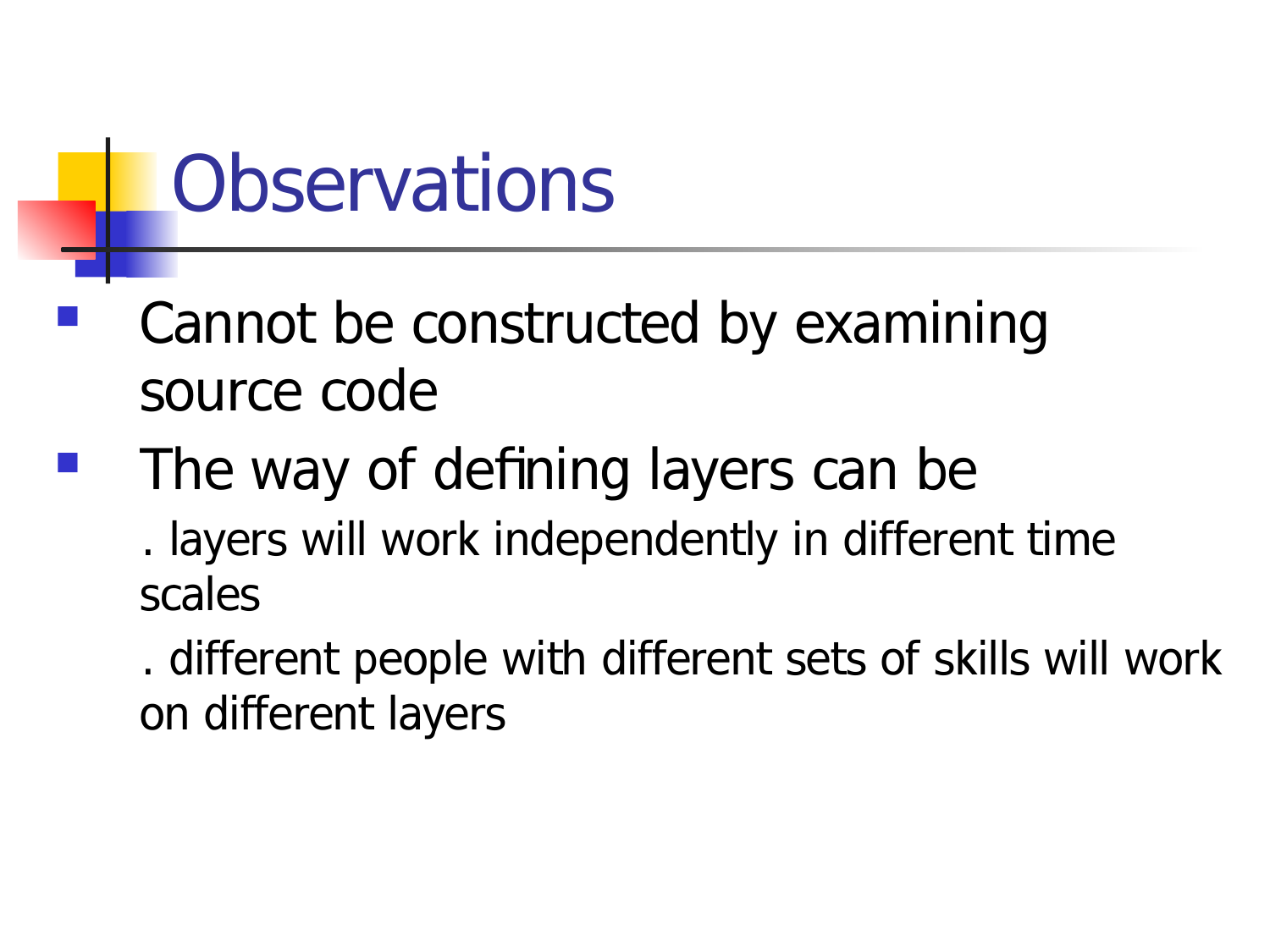

# Observations
Cannot be constructed by examining source code
The way of defining layers can be
      . layers will work independently in different time scales
      . different people with different sets of skills will work on different layers